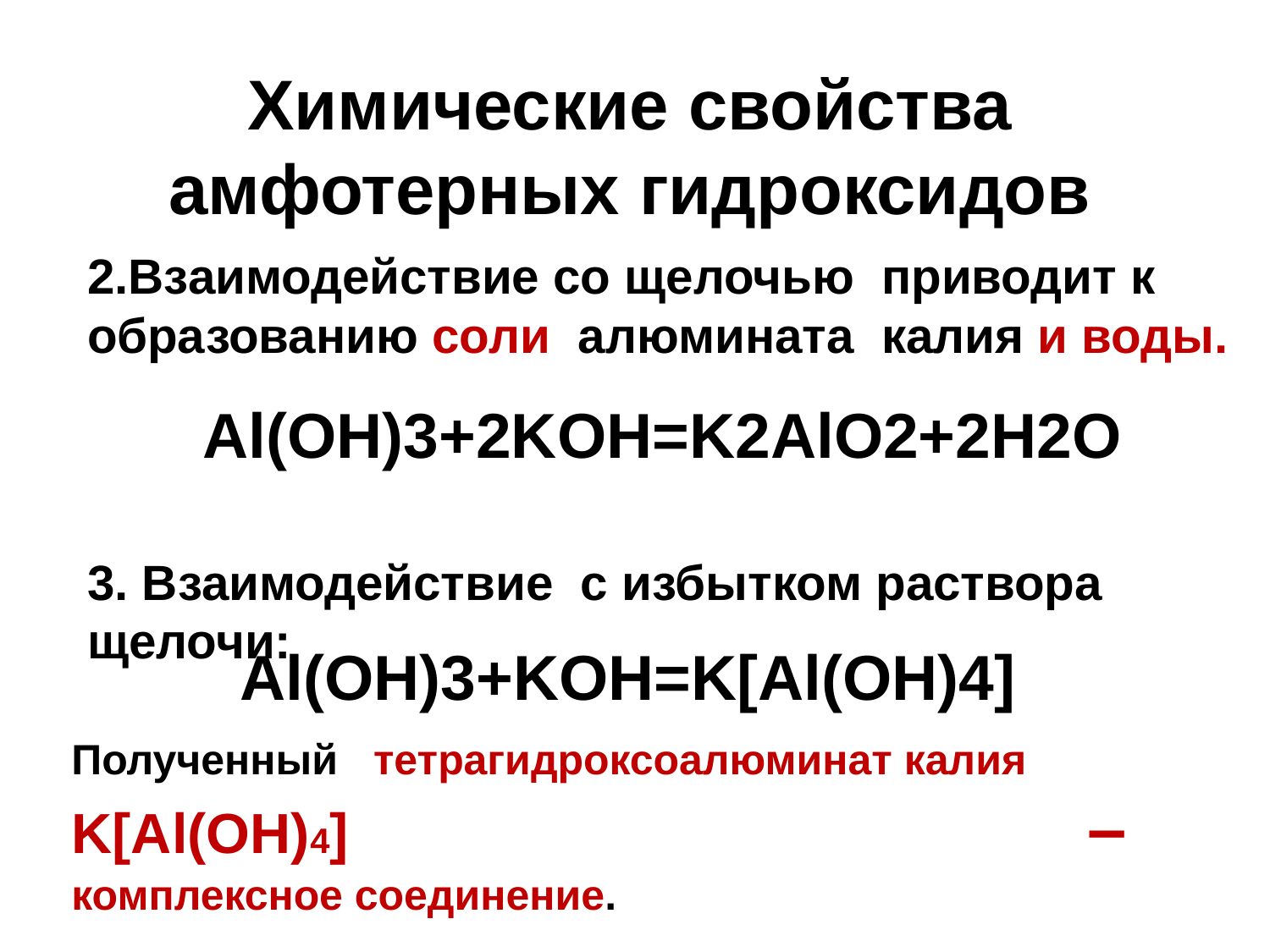

Химические свойства амфотерных гидроксидов
2.Взаимодействие со щелочью  приводит к образованию соли  алюмината  калия и воды.
Al(OH)3+2KOH=K2AlO2+2H2O

3. Взаимодействие  с избытком раствора щелочи:
Al(OH)3+KOH=K[Al(OH)4]
Полученный   тетрагидроксоалюминат калия K[Al(OH)4]                				–  комплексное соединение.